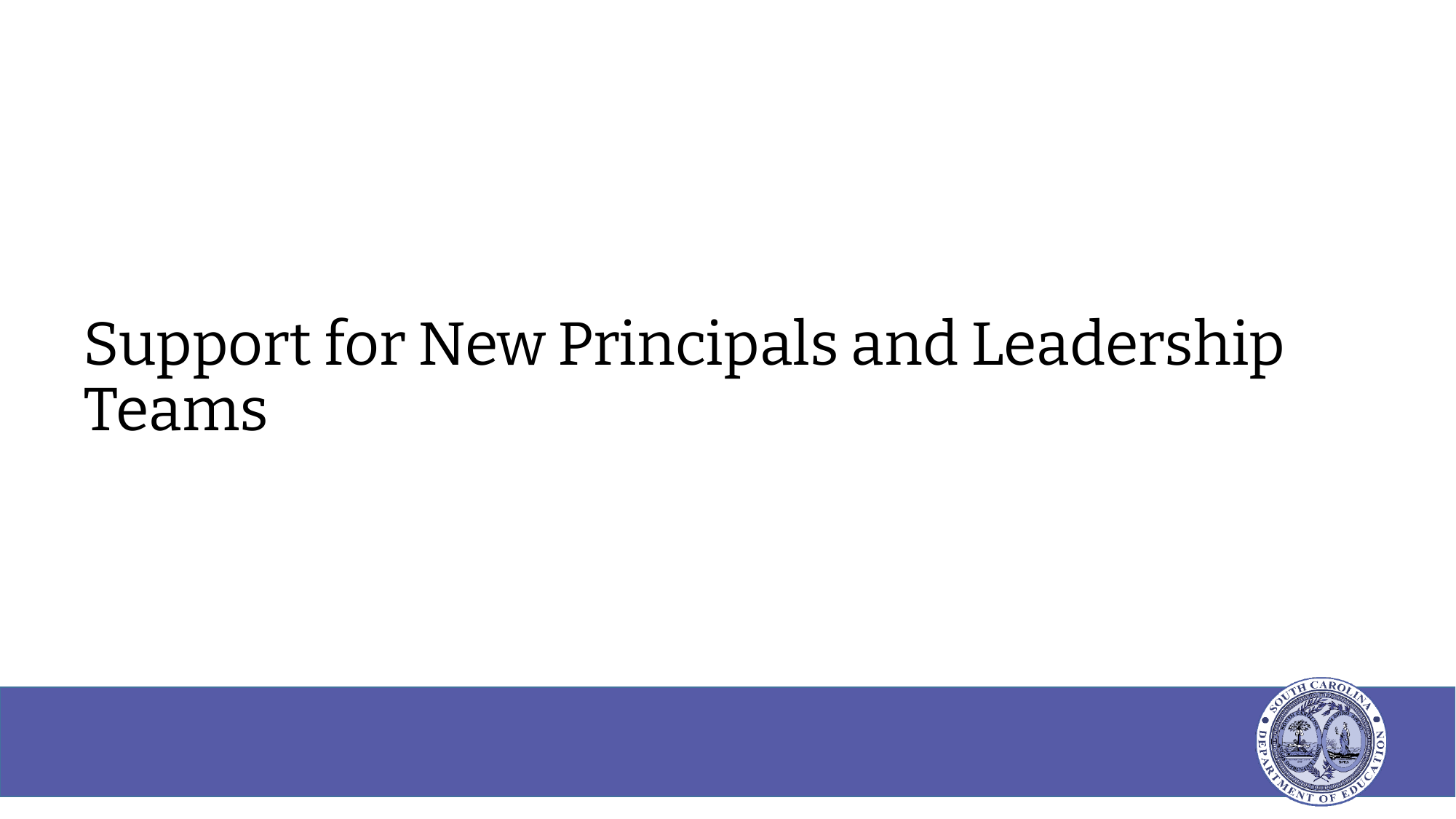

# Support for New Principals and Leadership Teams